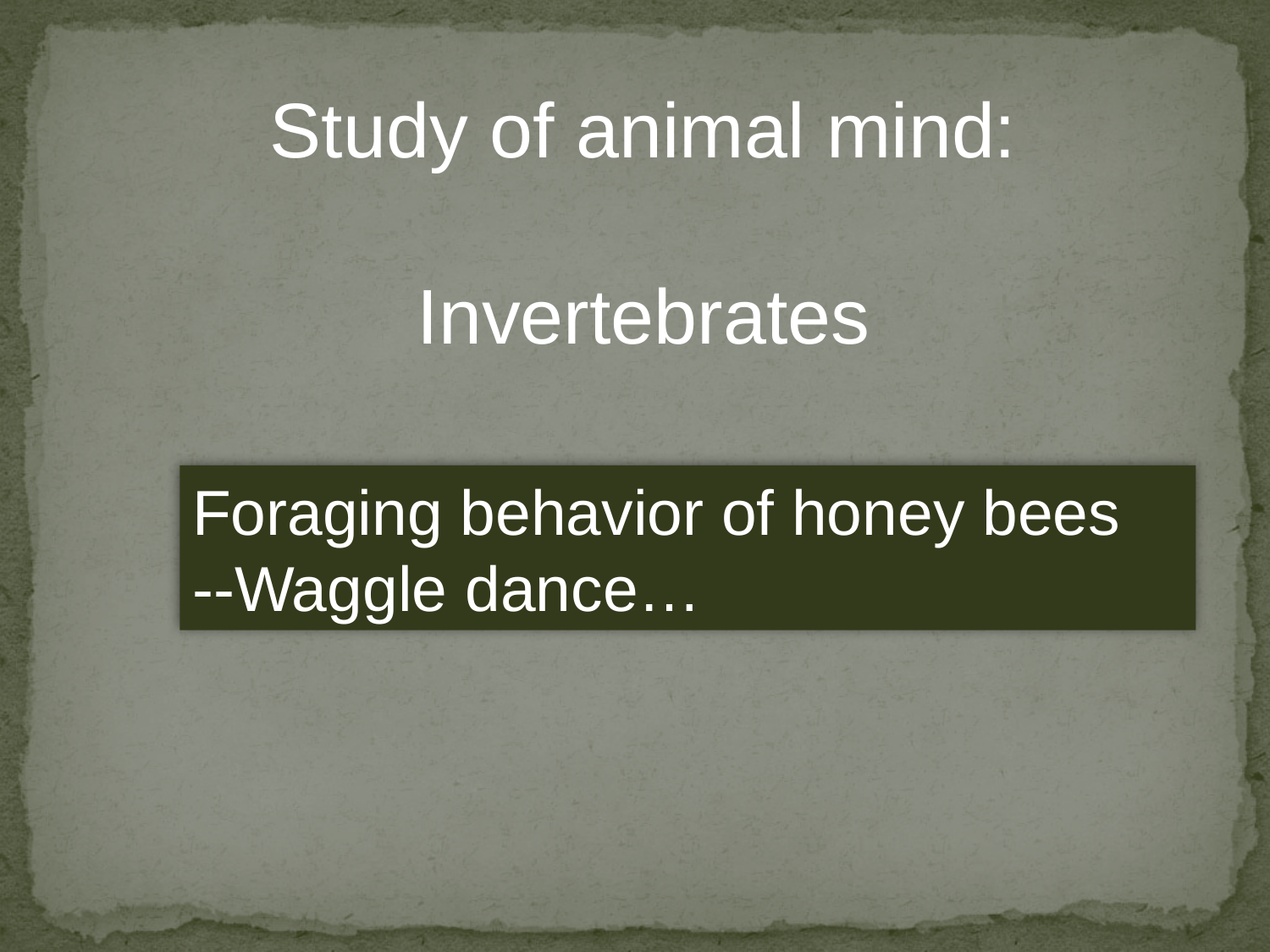

Study of animal mind:

Invertebrates

Foraging behavior of honey bees
--Waggle dance…